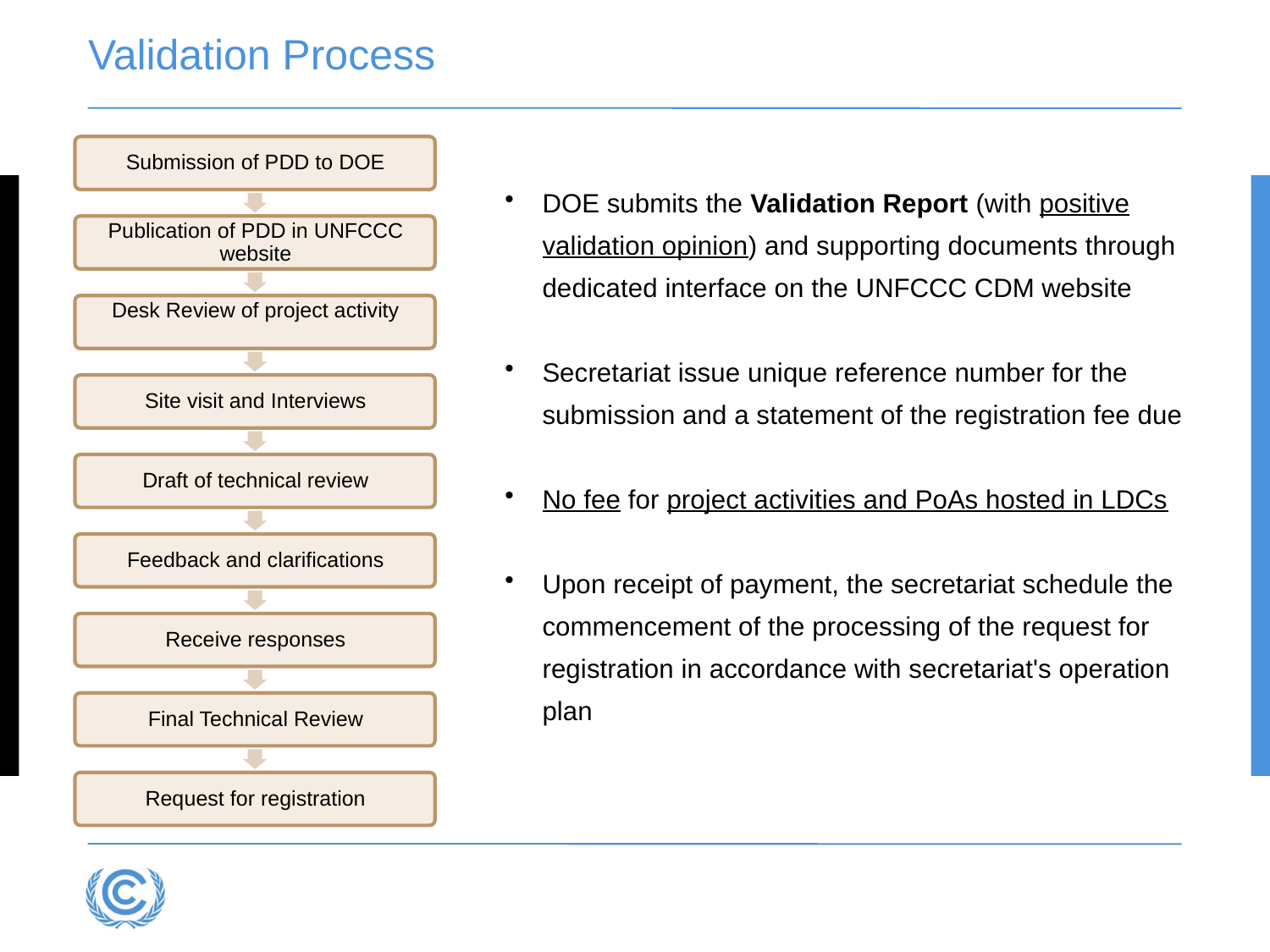

# Validation Process
Submission of PDD to DOE

Publication of PDD in UNFCCC website

Desk Review of project activity

Site visit and Interviews

Draft of technical review

Feedback and clarifications

Receive responses

Final Technical Review

Request for registration
DOE submits the Validation Report (with positive validation opinion) and supporting documents through dedicated interface on the UNFCCC CDM website

Secretariat issue unique reference number for the submission and a statement of the registration fee due

No fee for project activities and PoAs hosted in LDCs

Upon receipt of payment, the secretariat schedule the commencement of the processing of the request for registration in accordance with secretariat's operation plan